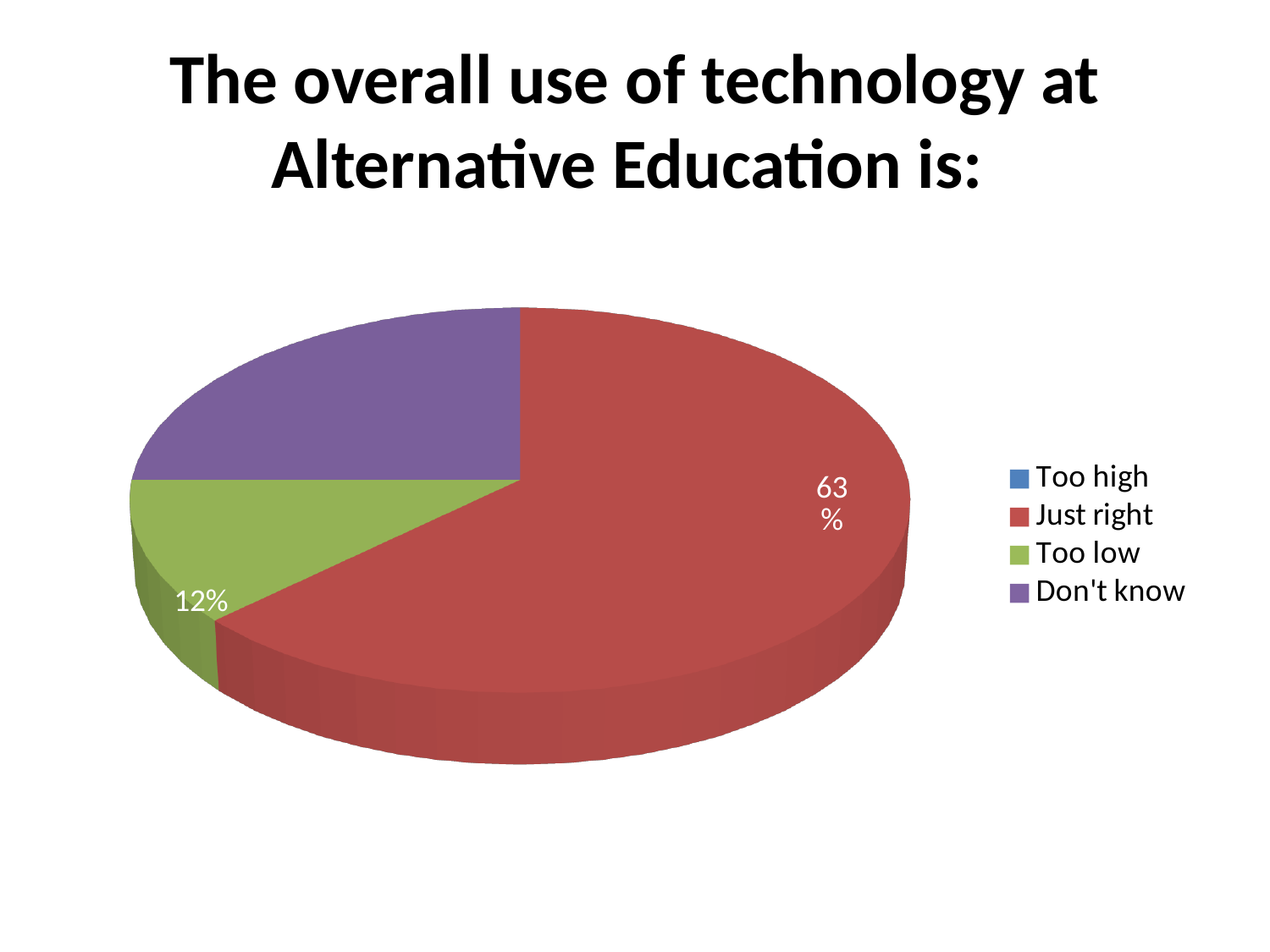

# The overall use of technology at Alternative Education is:

[unsupported chart]